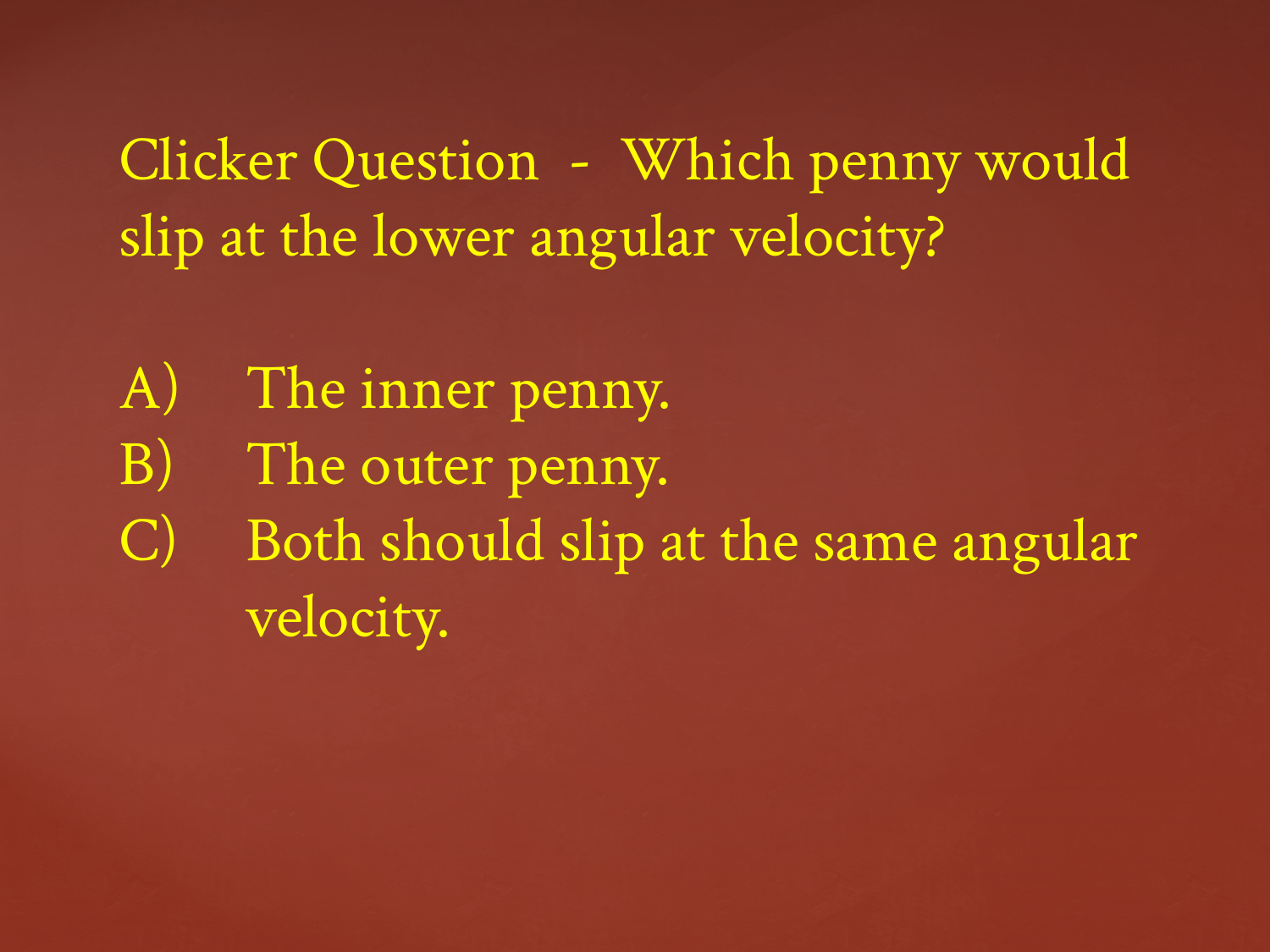

# Clicker Question  -  Which penny would slip at the lower angular velocity? A)	The inner penny. B)	The outer penny. C)	Both should slip at the same angular 	velocity.